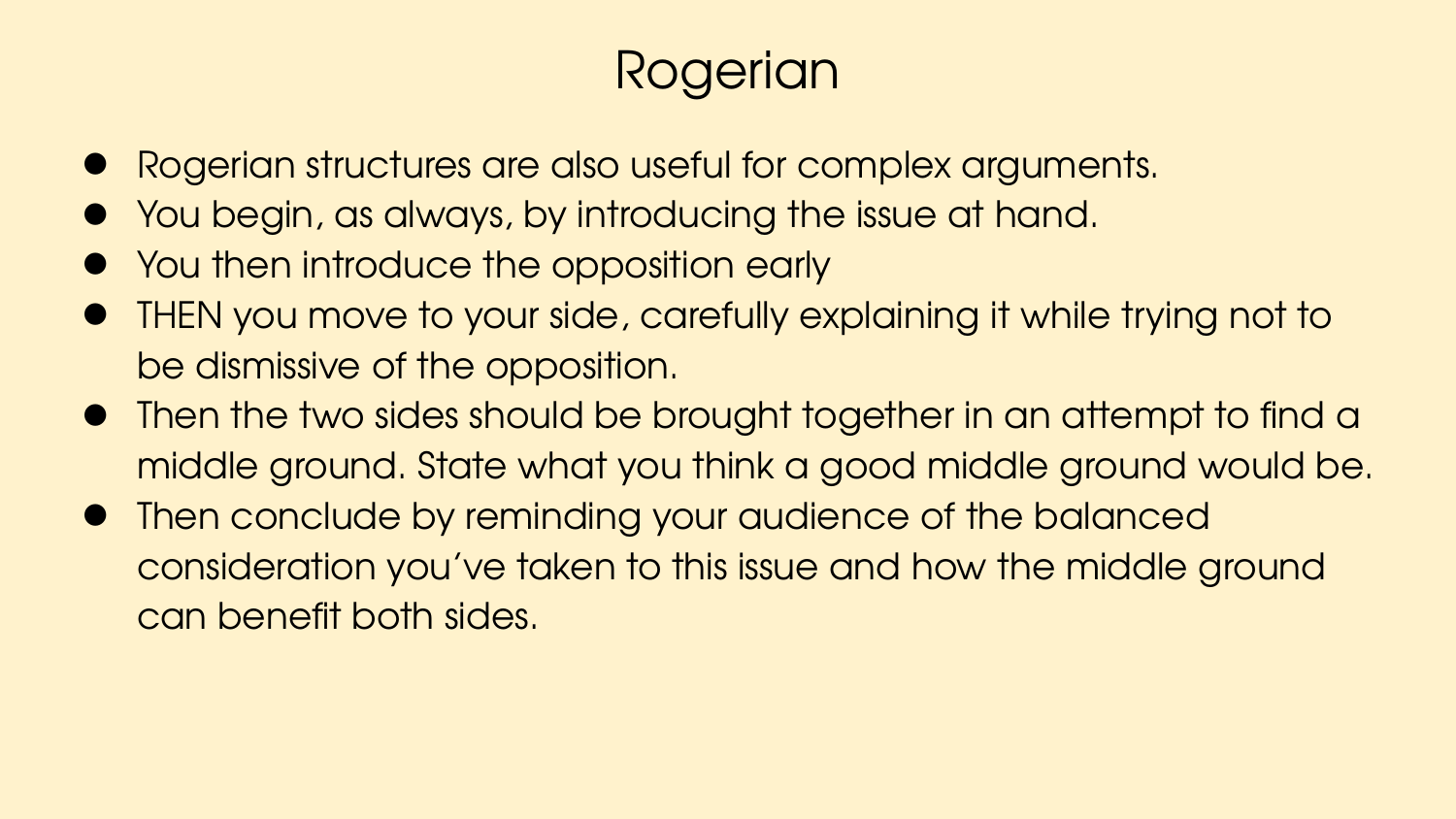

# Rogerian

Rogerian structures are also useful for complex arguments.
You begin, as always, by introducing the issue at hand.
You then introduce the opposition early
THEN you move to your side, carefully explaining it while trying not to be dismissive of the opposition.
Then the two sides should be brought together in an attempt to find a middle ground. State what you think a good middle ground would be.
Then conclude by reminding your audience of the balanced consideration you’ve taken to this issue and how the middle ground can benefit both sides.